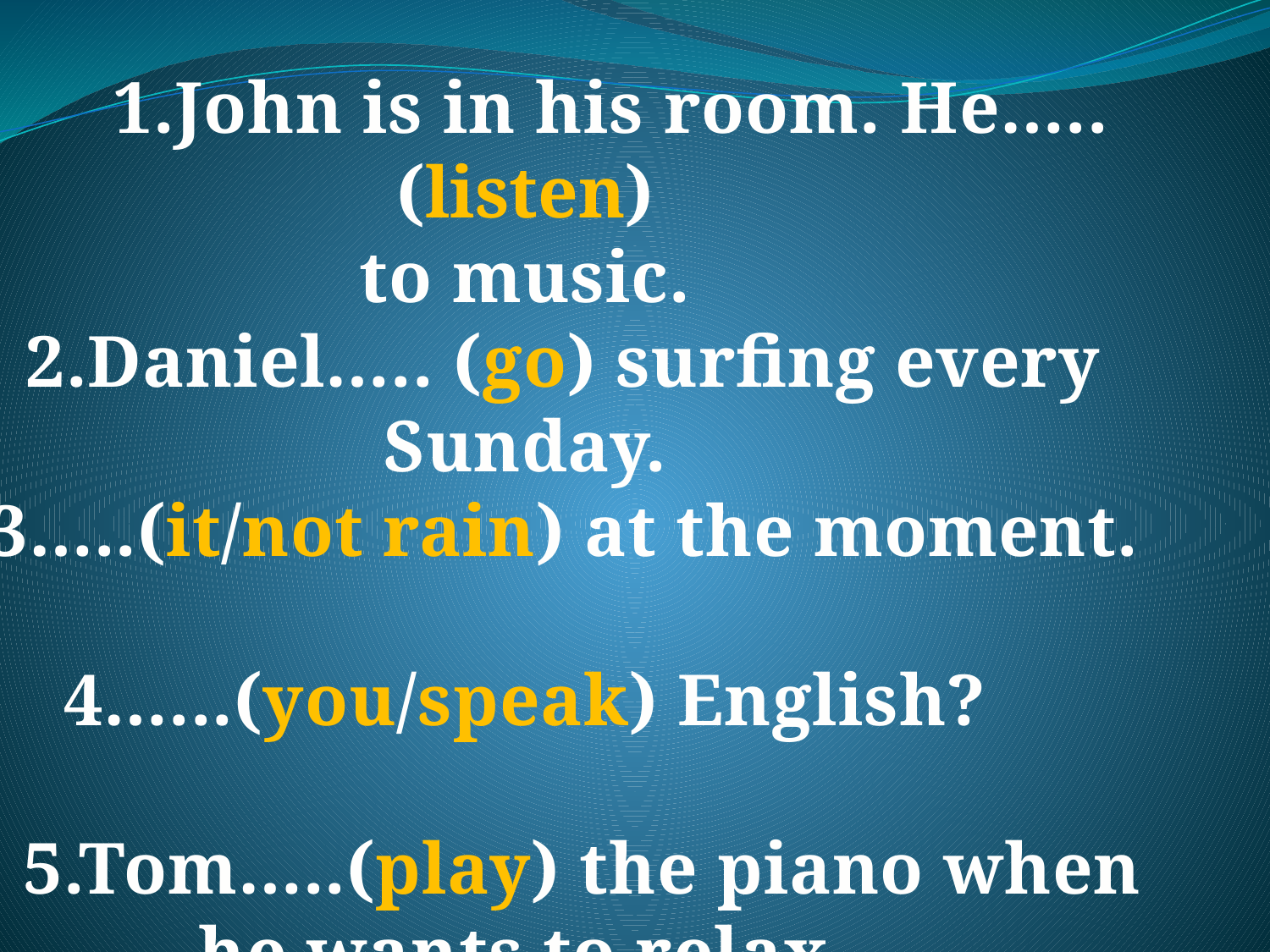

1.John is in his room. He…..(listen)
to music.
    2.Daniel….. (go) surfing every Sunday.
    3…..(it/not rain) at the moment.

4…...(you/speak) English?

      5.Tom…..(play) the piano when he wants to relax.